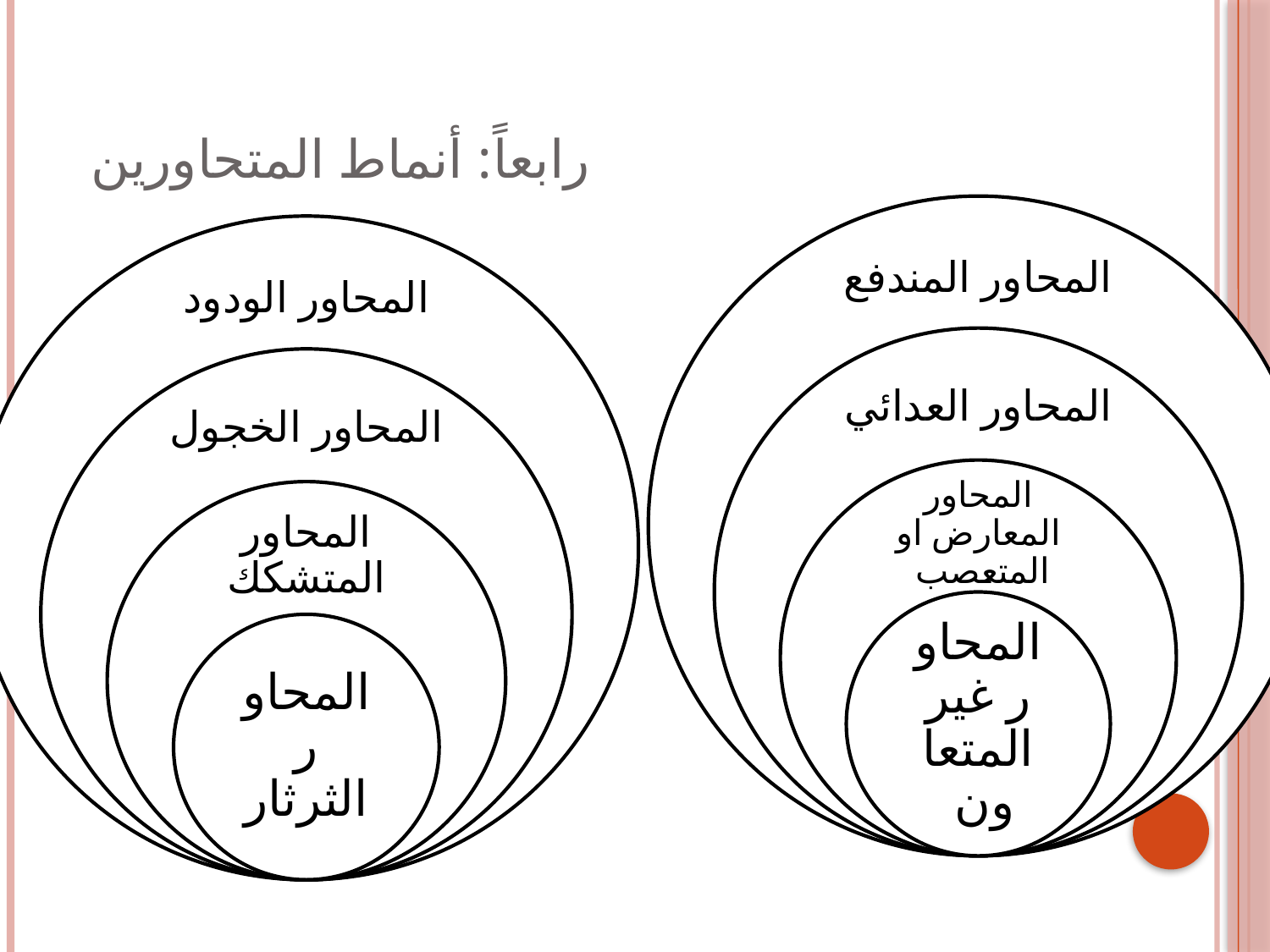

# رابعاً: أنماط المتحاورين
المحاور المندفع
المحاور العدائي
المحاور المعارض او المتعصب
المحاور غير المتعاون
المحاور الودود
المحاور الخجول
المحاور المتشكك
المحاور الثرثار